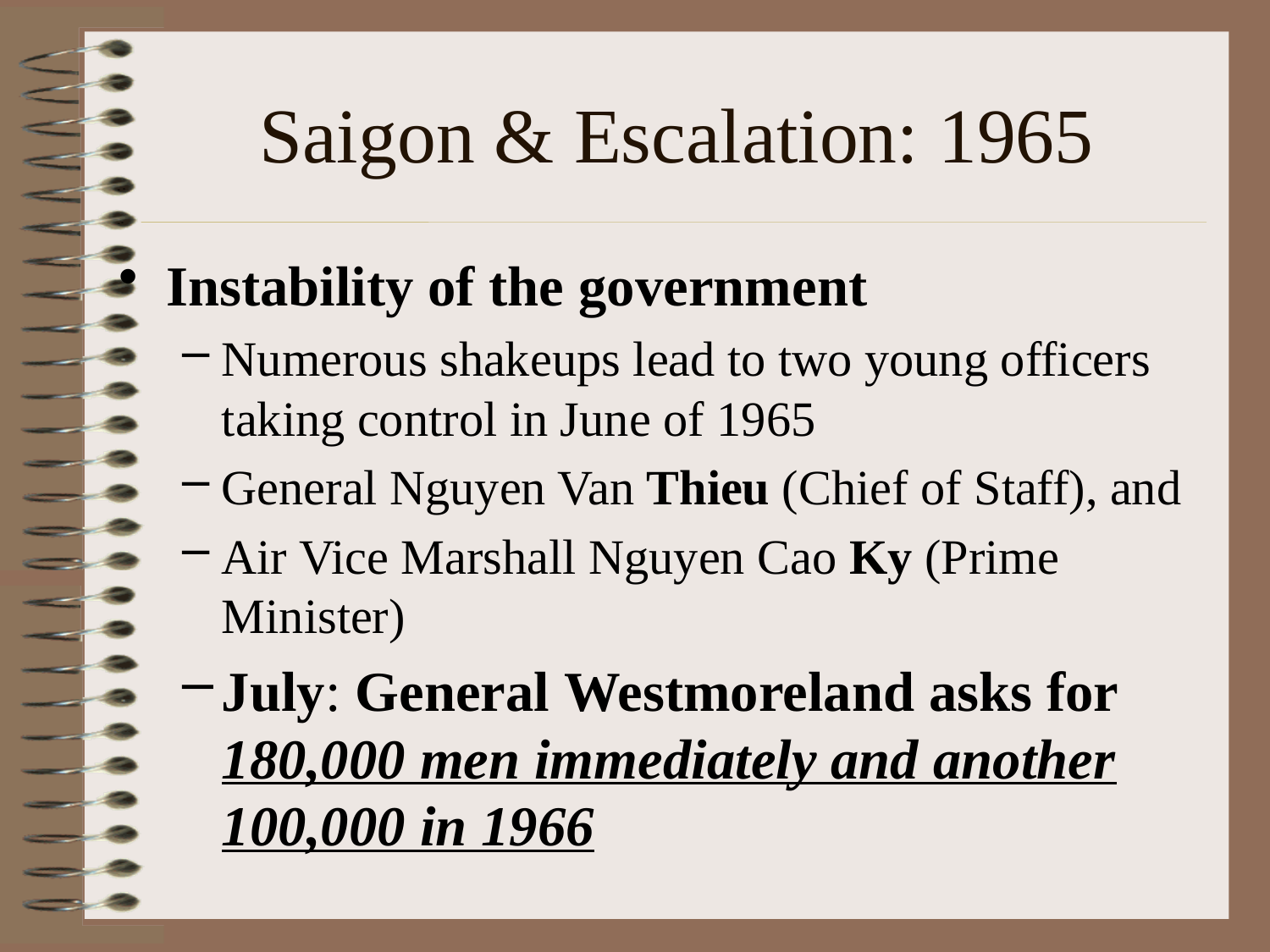

# Saigon & Escalation: 1965
Instability of the government
Numerous shakeups lead to two young officers taking control in June of 1965
General Nguyen Van Thieu (Chief of Staff), and
Air Vice Marshall Nguyen Cao Ky (Prime Minister)
July: General Westmoreland asks for 180,000 men immediately and another 100,000 in 1966